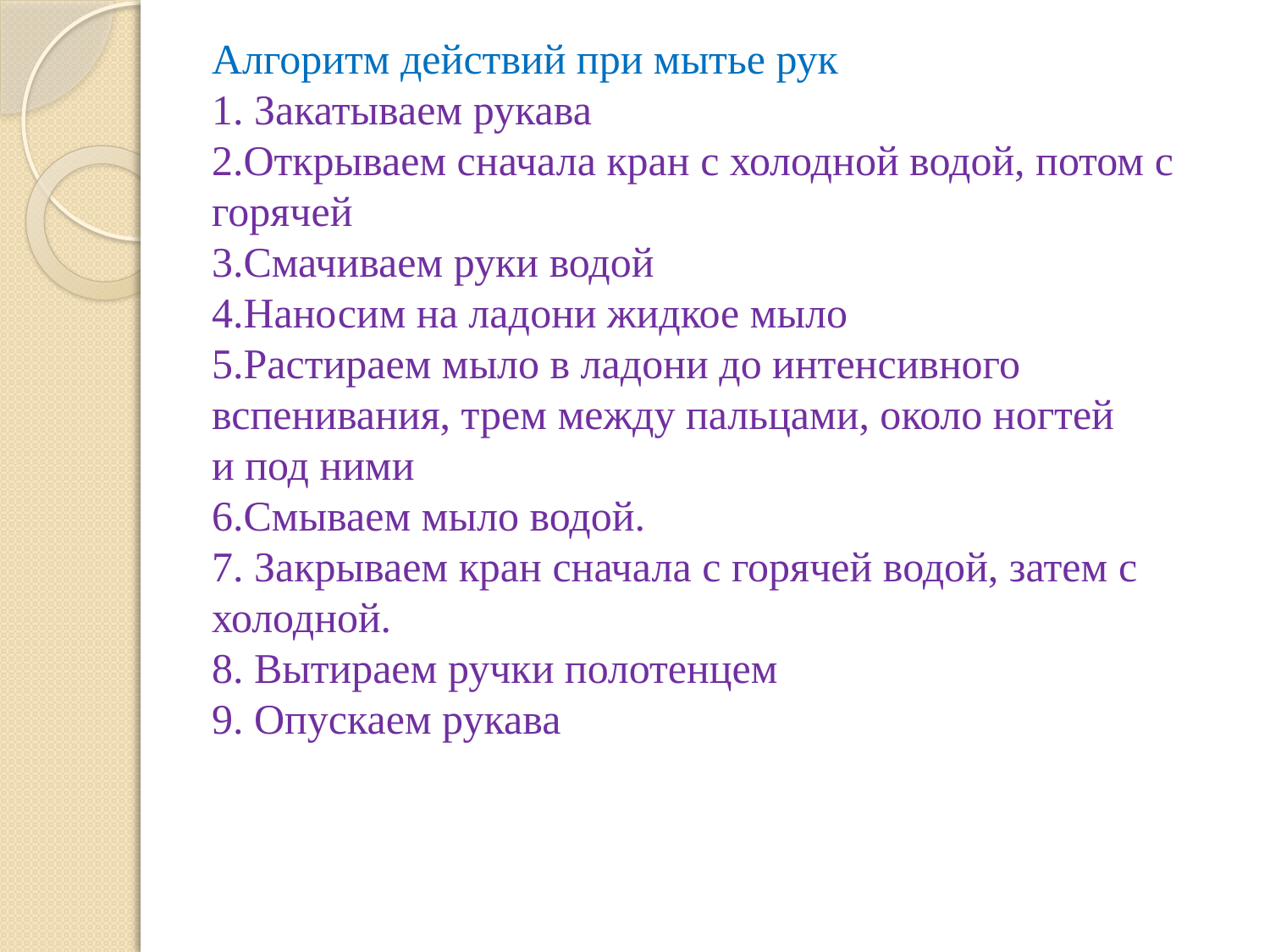

# Алгоритм действий при мытье рук 1. Закатываем рукава 2.Открываем сначала кран с холодной водой, потом с горячей 3.Смачиваем руки водой 4.Наносим на ладони жидкое мыло 5.Растираем мыло в ладони до интенсивного вспенивания, трем между пальцами, около ногтей и под ними 6.Смываем мыло водой. 7. Закрываем кран сначала с горячей водой, затем с холодной. 8. Вытираем ручки полотенцем 9. Опускаем рукава